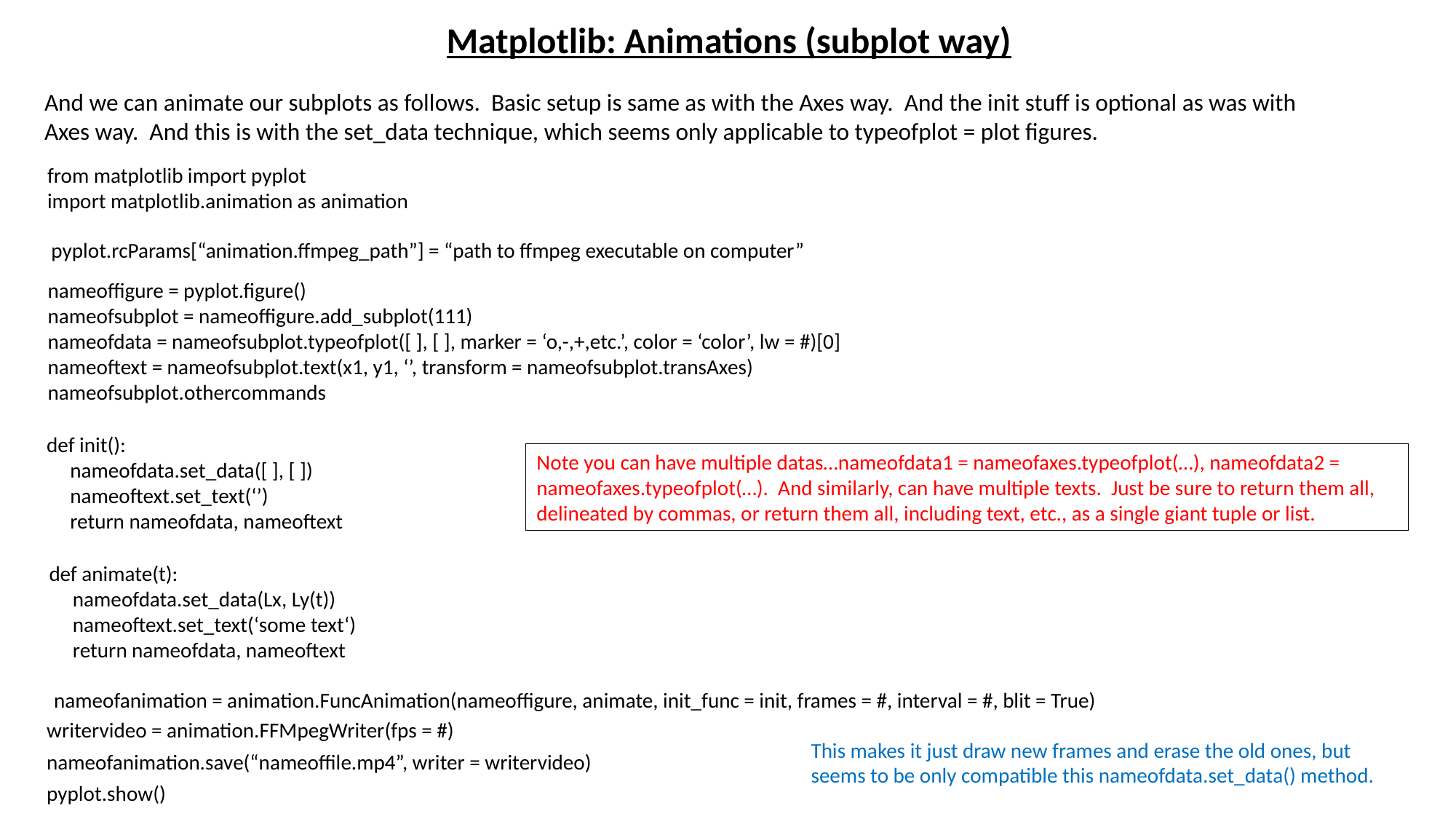

Matplotlib: Animations (subplot way)
And we can animate our subplots as follows.  Basic setup is same as with the Axes way.  And the init stuff is optional as was with Axes way.  And this is with the set_data technique, which seems only applicable to typeofplot = plot figures.
from matplotlib import pyplot
import matplotlib.animation as animation
pyplot.rcParams[“animation.ffmpeg_path”] = “path to ffmpeg executable on computer”
nameoffigure = pyplot.figure()
nameofsubplot = nameoffigure.add_subplot(111)
nameofdata = nameofsubplot.typeofplot([ ], [ ], marker = ‘o,-,+,etc.’, color = ‘color’, lw = #)[0]
nameoftext = nameofsubplot.text(x1, y1, ‘’, transform = nameofsubplot.transAxes)
nameofsubplot.othercommands
def init():
     nameofdata.set_data([ ], [ ])
     nameoftext.set_text(‘’)
     return nameofdata, nameoftext
Note you can have multiple datas…nameofdata1 = nameofaxes.typeofplot(…), nameofdata2 = nameofaxes.typeofplot(…).  And similarly, can have multiple texts.  Just be sure to return them all, delineated by commas, or return them all, including text, etc., as a single giant tuple or list.
def animate(t):
     nameofdata.set_data(Lx, Ly(t))
     nameoftext.set_text(‘some text‘)
     return nameofdata, nameoftext
nameofanimation = animation.FuncAnimation(nameoffigure, animate, init_func = init, frames = #, interval = #, blit = True)
writervideo = animation.FFMpegWriter(fps = #)
This makes it just draw new frames and erase the old ones, but seems to be only compatible this nameofdata.set_data() method.
nameofanimation.save(“nameoffile.mp4”, writer = writervideo)
pyplot.show()